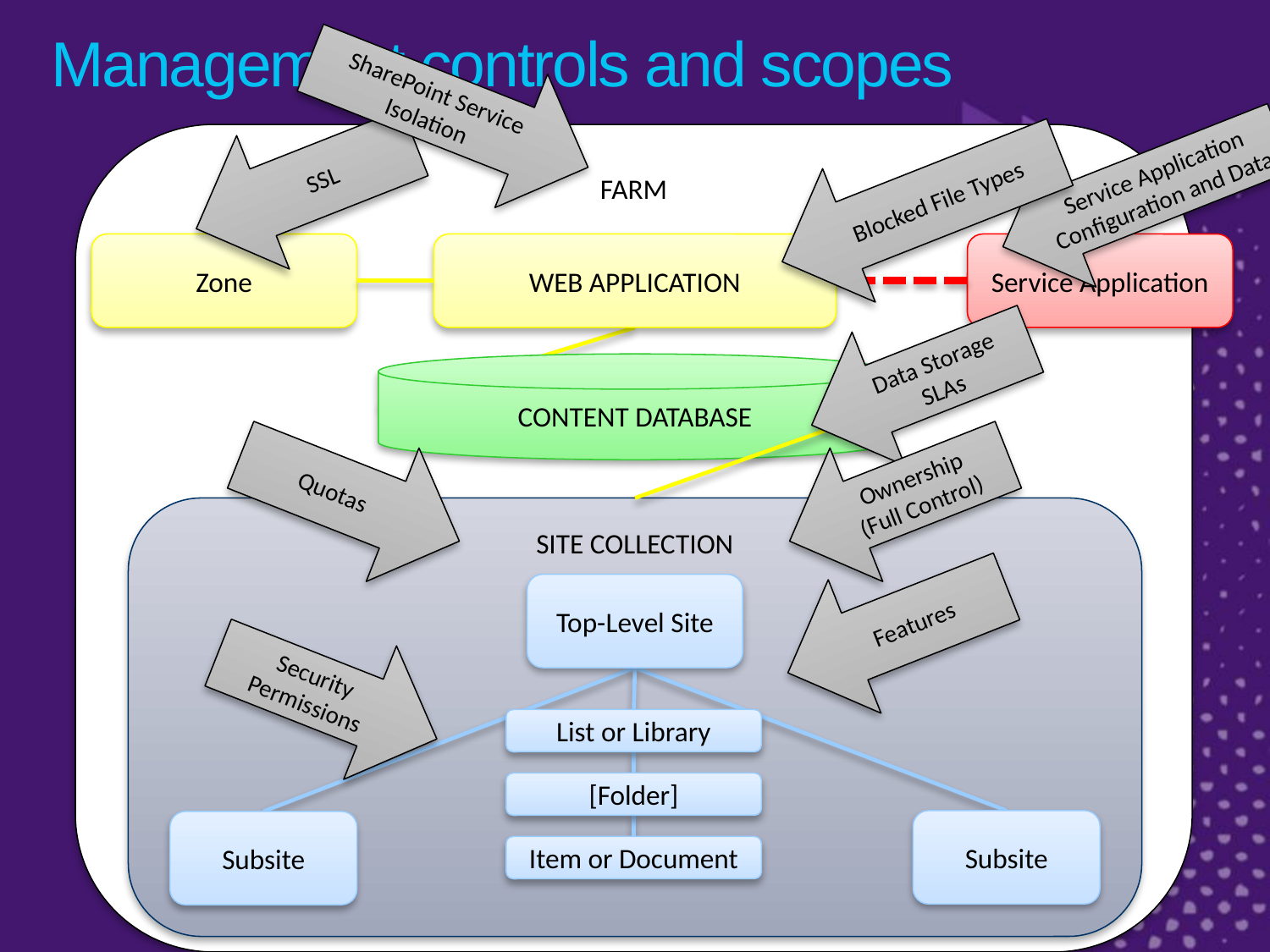

# Management controls and scopes
SharePoint Service Isolation
SSL
Service Application Configuration and Data
FARM
Blocked File Types
Zone
WEB APPLICATION
Service Application
Data Storage SLAs
CONTENT DATABASE
Ownership
(Full Control)
Quotas
SITE COLLECTION
Features
Top-Level Site
Security Permissions
List or Library
[Folder]
Subsite
Subsite
Item or Document